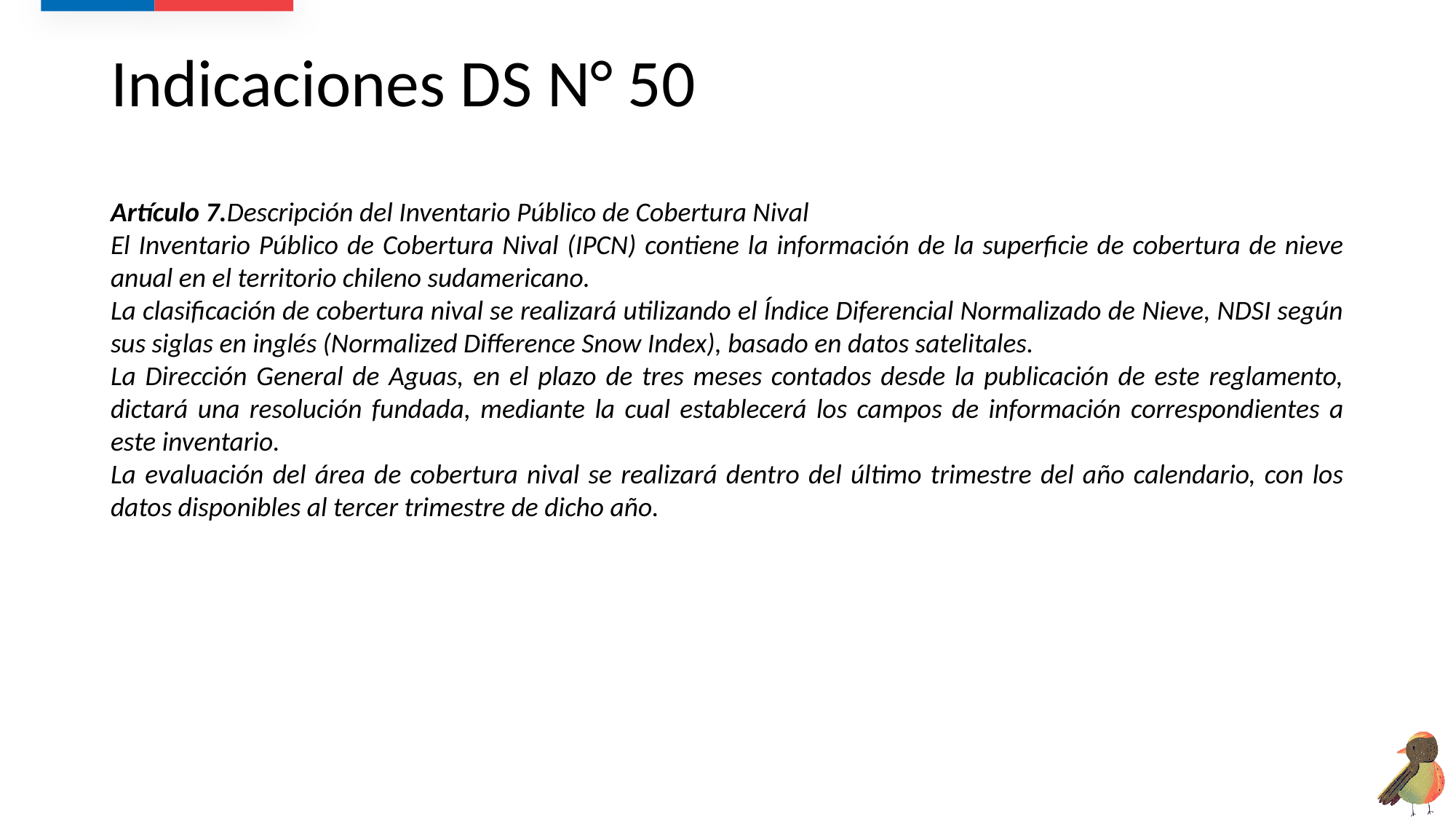

# Indicaciones DS N° 50
Artículo 7.Descripción del Inventario Público de Cobertura Nival
El Inventario Público de Cobertura Nival (IPCN) contiene la información de la superficie de cobertura de nieve anual en el territorio chileno sudamericano.
La clasificación de cobertura nival se realizará utilizando el Índice Diferencial Normalizado de Nieve, NDSI según sus siglas en inglés (Normalized Difference Snow Index), basado en datos satelitales.
La Dirección General de Aguas, en el plazo de tres meses contados desde la publicación de este reglamento, dictará una resolución fundada, mediante la cual establecerá los campos de información correspondientes a este inventario.
La evaluación del área de cobertura nival se realizará dentro del último trimestre del año calendario, con los datos disponibles al tercer trimestre de dicho año.